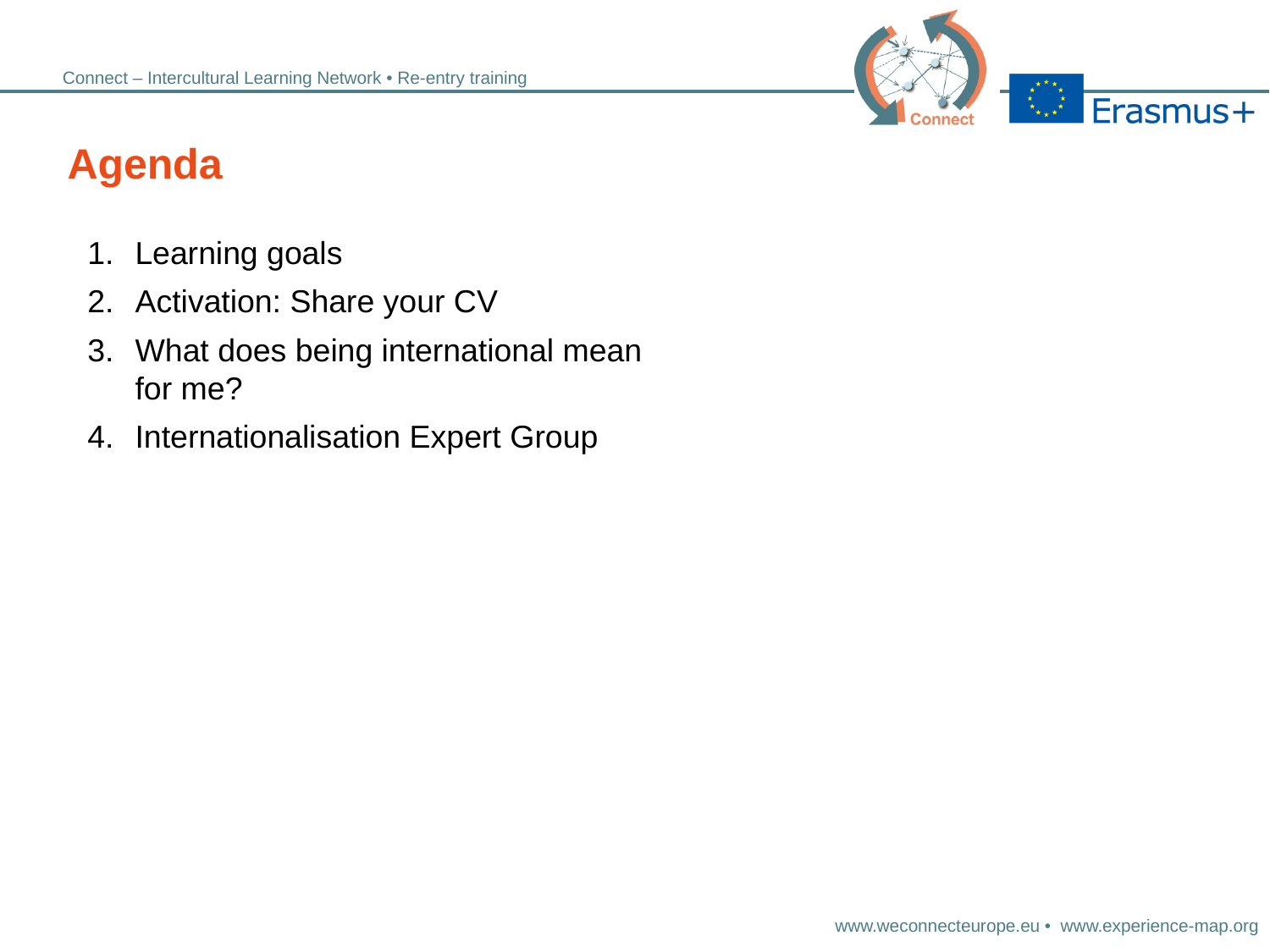

Agenda
Learning goals
Activation: Share your CV
What does being international mean for me?
Internationalisation Expert Group